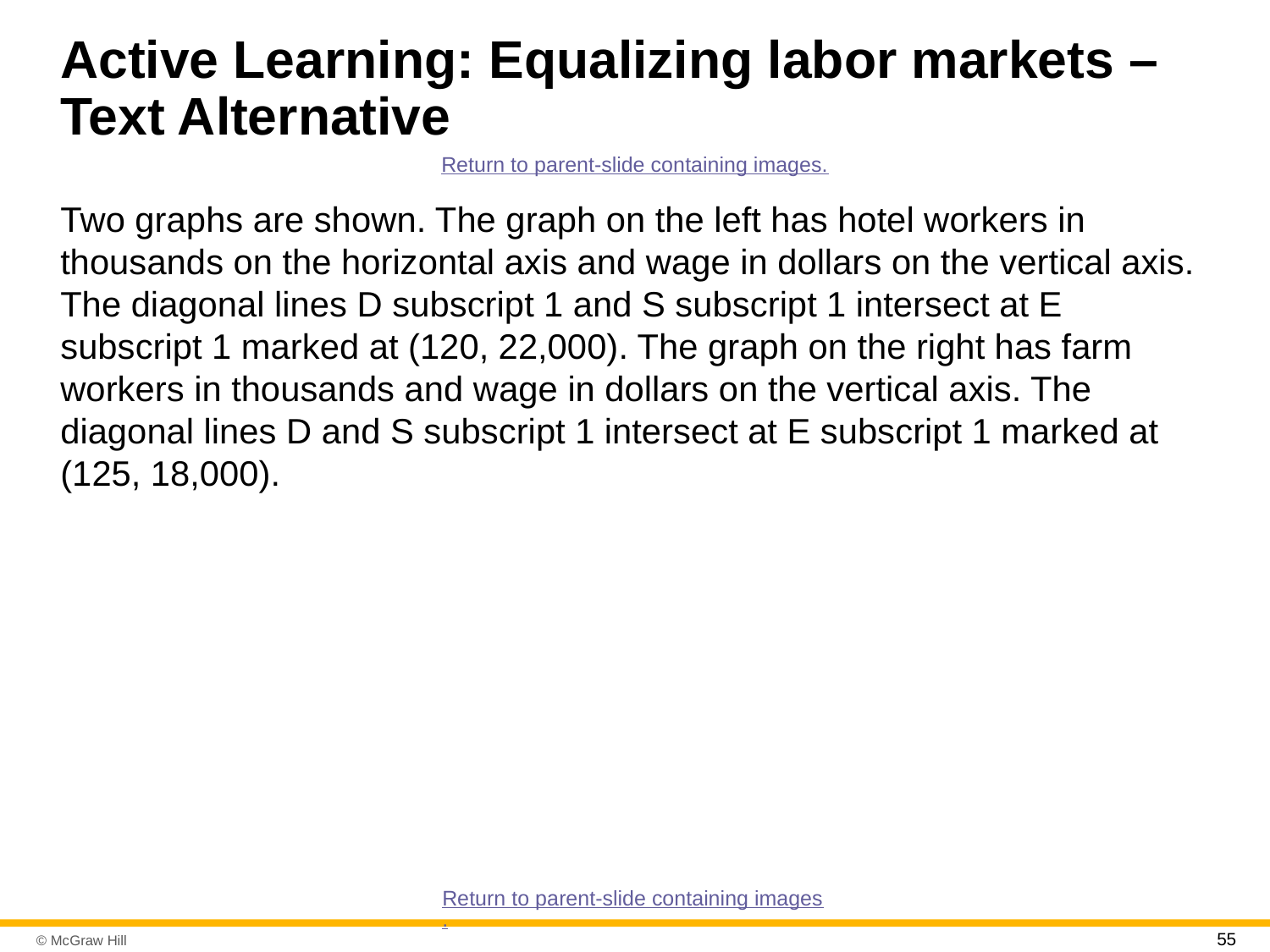

# Active Learning: Equalizing labor markets – Text Alternative
Return to parent-slide containing images.
Two graphs are shown. The graph on the left has hotel workers in thousands on the horizontal axis and wage in dollars on the vertical axis. The diagonal lines D subscript 1 and S subscript 1 intersect at E subscript 1 marked at (120, 22,000). The graph on the right has farm workers in thousands and wage in dollars on the vertical axis. The diagonal lines D and S subscript 1 intersect at E subscript 1 marked at (125, 18,000).
Return to parent-slide containing images.